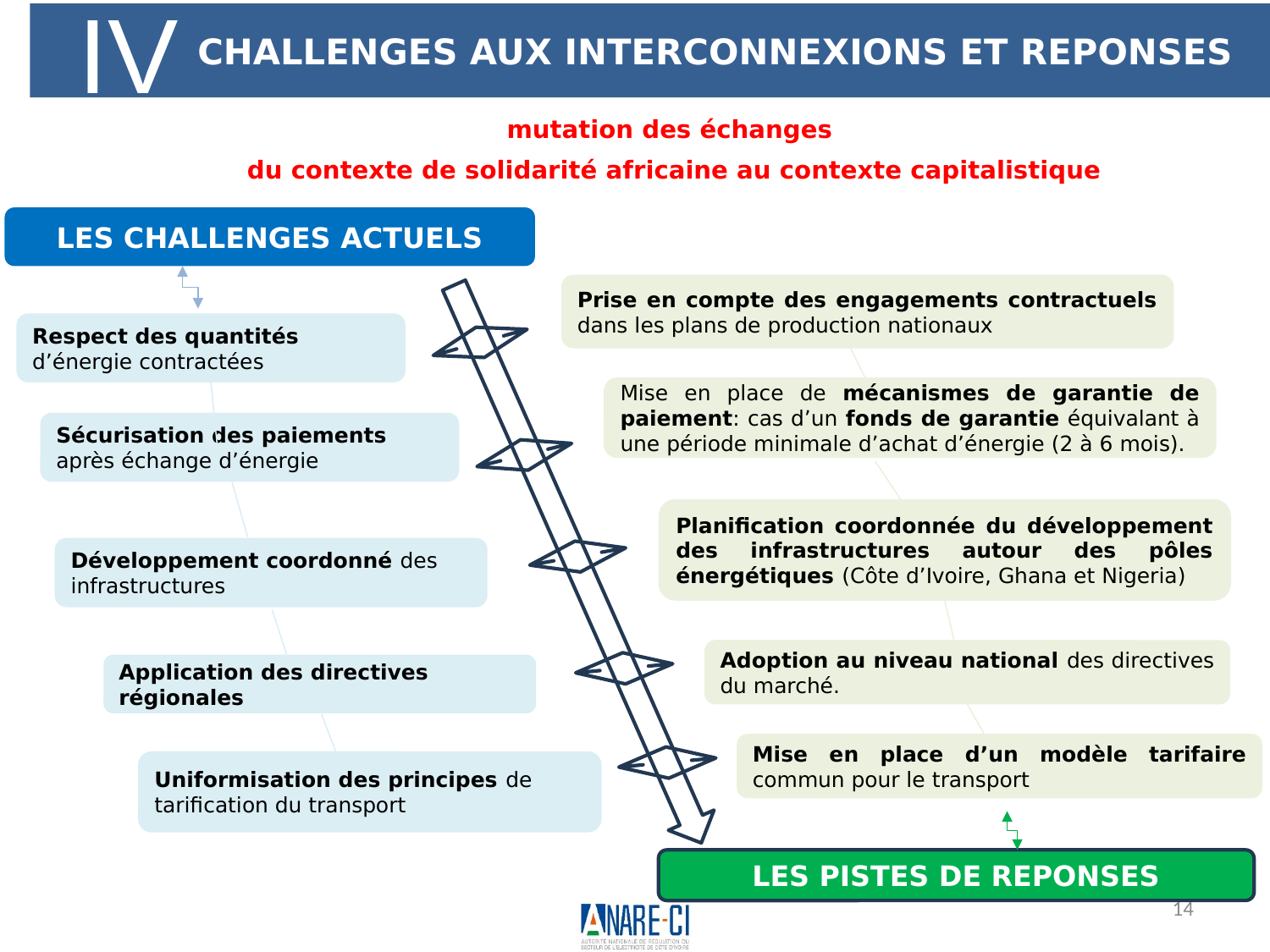

IV

CHALLENGES AUX INTERCONNEXIONS ET REPONSES
mutation des échanges
du contexte de solidarité africaine au contexte capitalistique
LES CHALLENGES ACTUELS

Respect des quantités d’énergie contractées
Prise en compte des engagements contractuels dans les plans de production nationaux
Planification coordonnée du développement des infrastructures autour des pôles énergétiques (Côte d’Ivoire, Ghana et Nigeria)
Adoption au niveau national des directives du marché.
Mise en place d’un modèle tarifaire commun pour le transport
Mise en place de mécanismes de garantie de paiement: cas d’un fonds de garantie équivalant à une période minimale d’achat d’énergie (2 à 6 mois).
Sécurisation des paiements après échange d’énergie
Développement coordonné des infrastructures
Application des directives régionales
Uniformisation des principes de tarification du transport
LES PISTES DE REPONSES
14